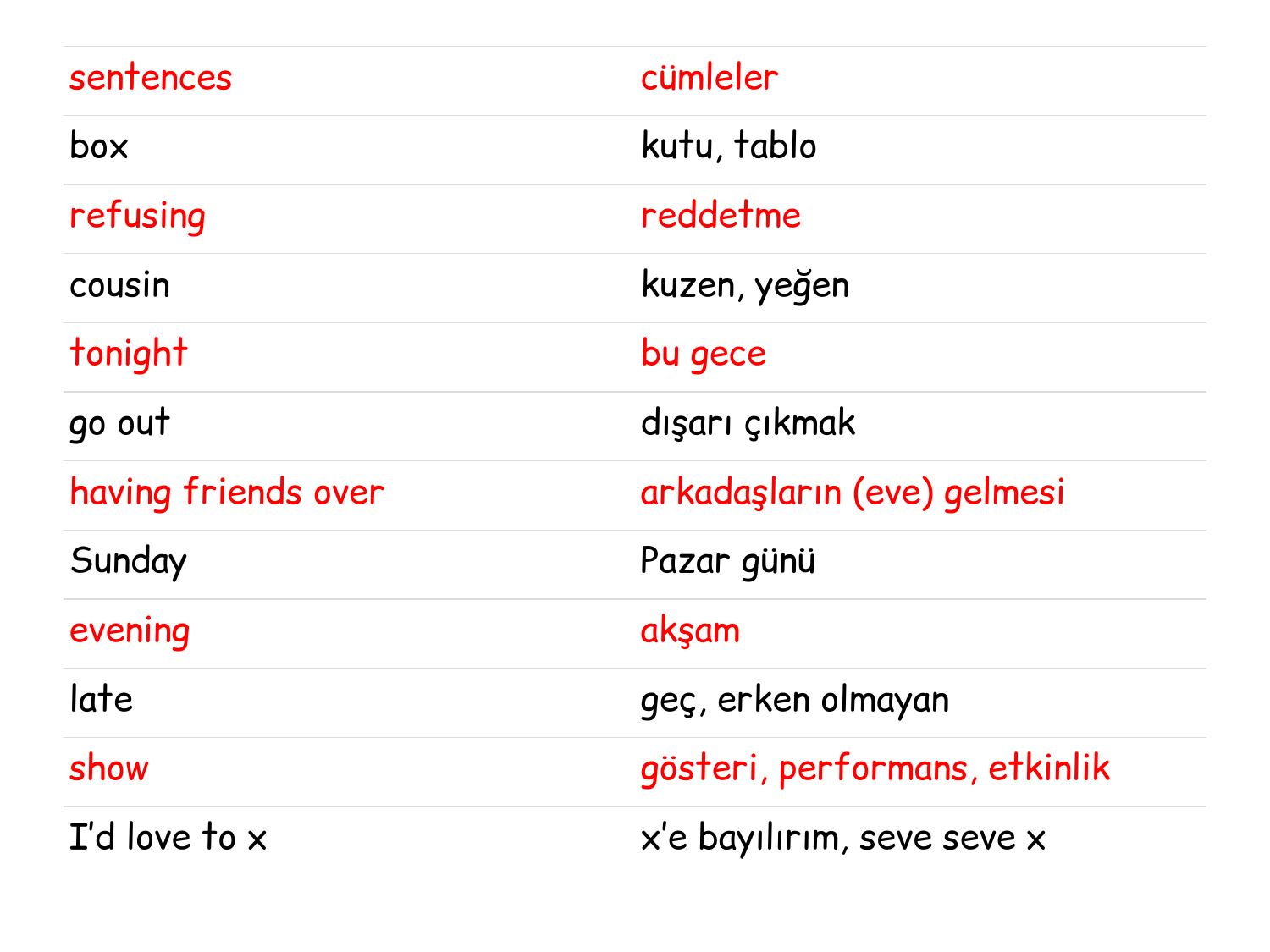

#
| sentences | cümleler |
| --- | --- |
| box | kutu, tablo |
| refusing | reddetme |
| cousin | kuzen, yeğen |
| tonight | bu gece |
| go out | dışarı çıkmak |
| having friends over | arkadaşların (eve) gelmesi |
| Sunday | Pazar günü |
| evening | akşam |
| late | geç, erken olmayan |
| show | gösteri, performans, etkinlik |
| I’d love to x | x’e bayılırım, seve seve x |